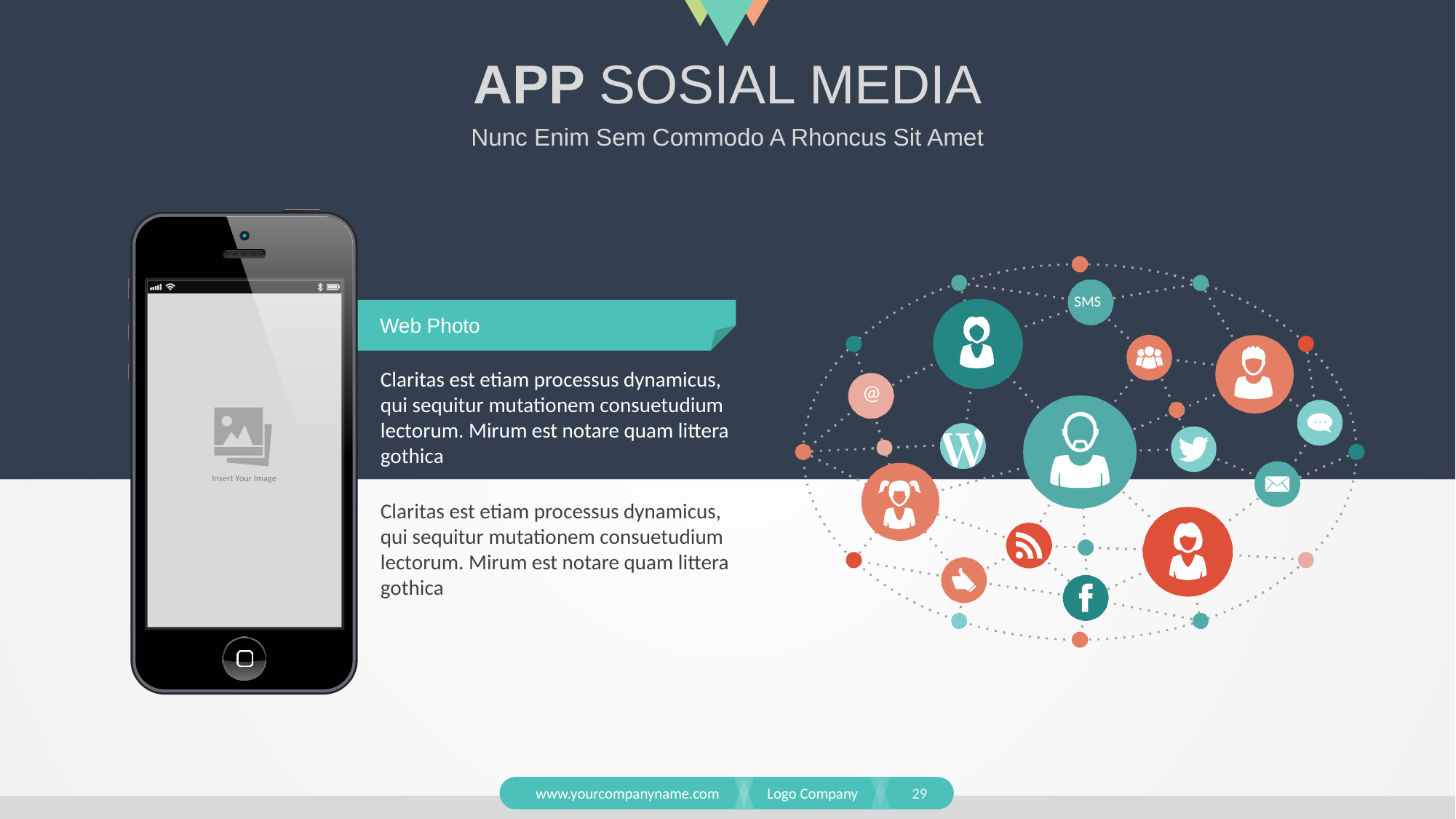

# APP SOSIAL MEDIA
Nunc Enim Sem Commodo A Rhoncus Sit Amet

SMS

@

Web Photo

Claritas est etiam processus dynamicus, qui sequitur mutationem consuetudium lectorum. Mirum est notare quam littera gothica

 Insert Your Image
Claritas est etiam processus dynamicus, qui sequitur mutationem consuetudium lectorum. Mirum est notare quam littera gothica

29